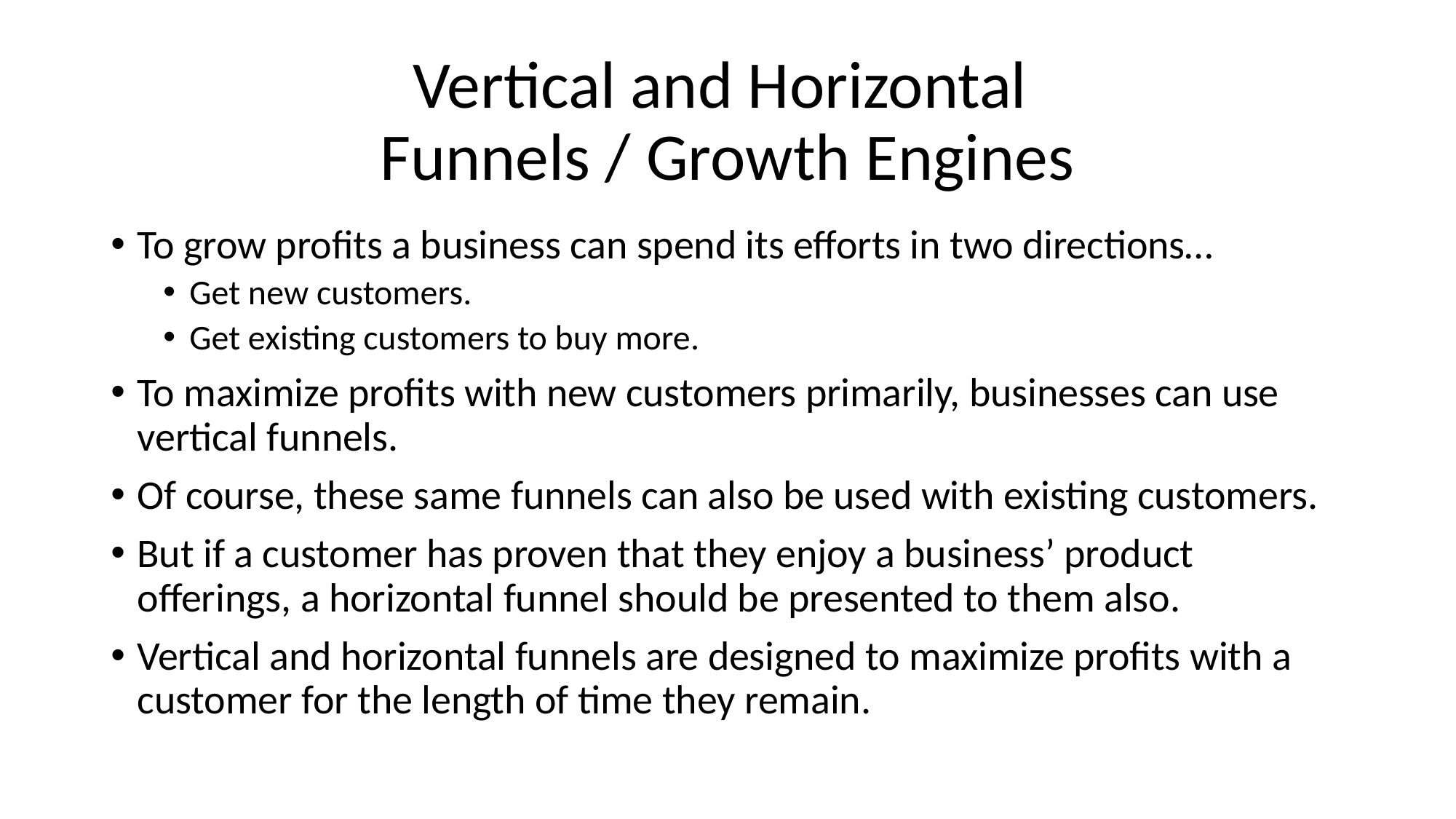

# Vertical and Horizontal Funnels / Growth Engines
To grow profits a business can spend its efforts in two directions…
Get new customers.
Get existing customers to buy more.
To maximize profits with new customers primarily, businesses can use vertical funnels.
Of course, these same funnels can also be used with existing customers.
But if a customer has proven that they enjoy a business’ product offerings, a horizontal funnel should be presented to them also.
Vertical and horizontal funnels are designed to maximize profits with a customer for the length of time they remain.